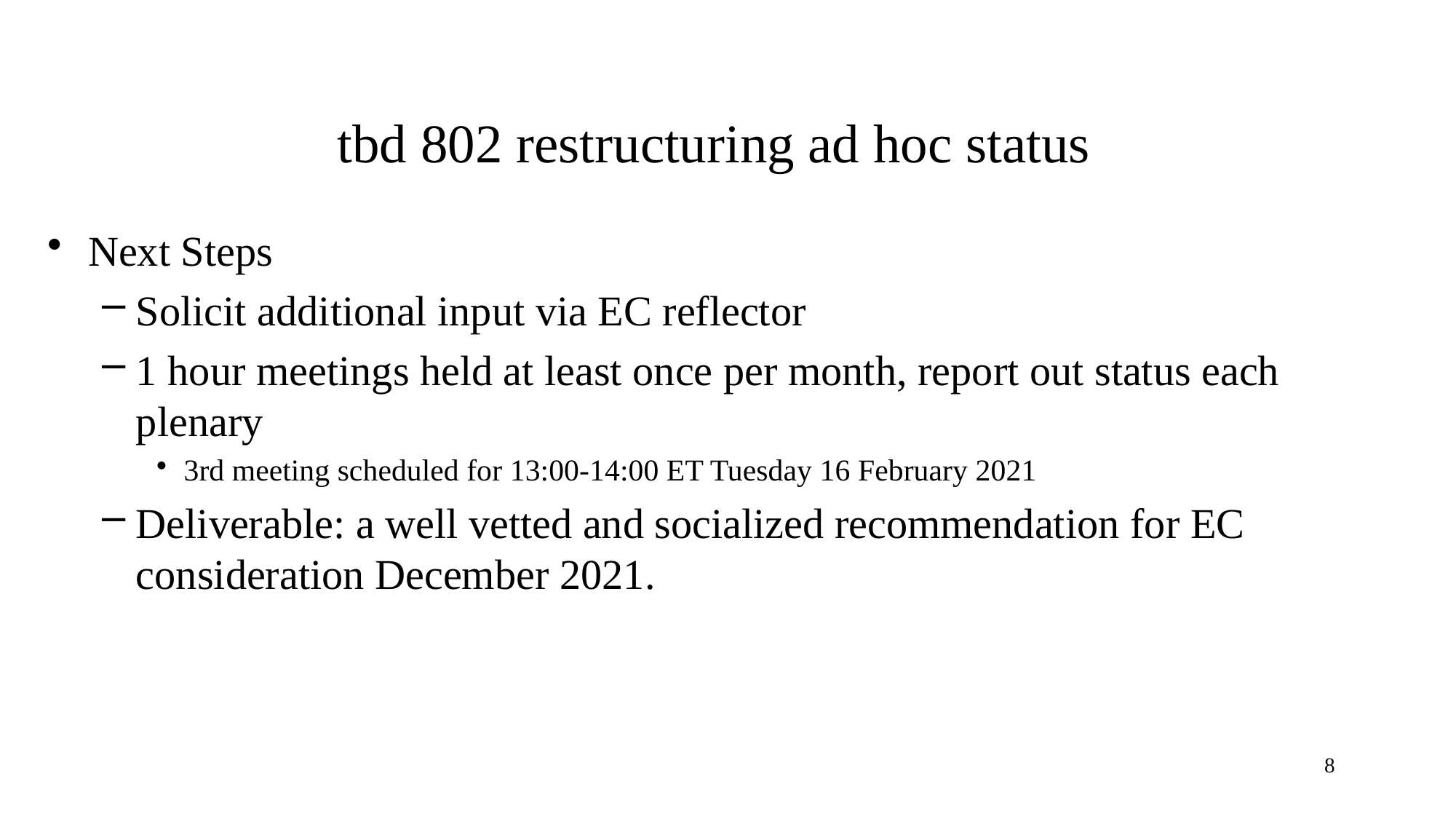

# tbd 802 restructuring ad hoc status
Next Steps
Solicit additional input via EC reflector
1 hour meetings held at least once per month, report out status each plenary
3rd meeting scheduled for 13:00-14:00 ET Tuesday 16 February 2021
Deliverable: a well vetted and socialized recommendation for EC consideration December 2021.

8